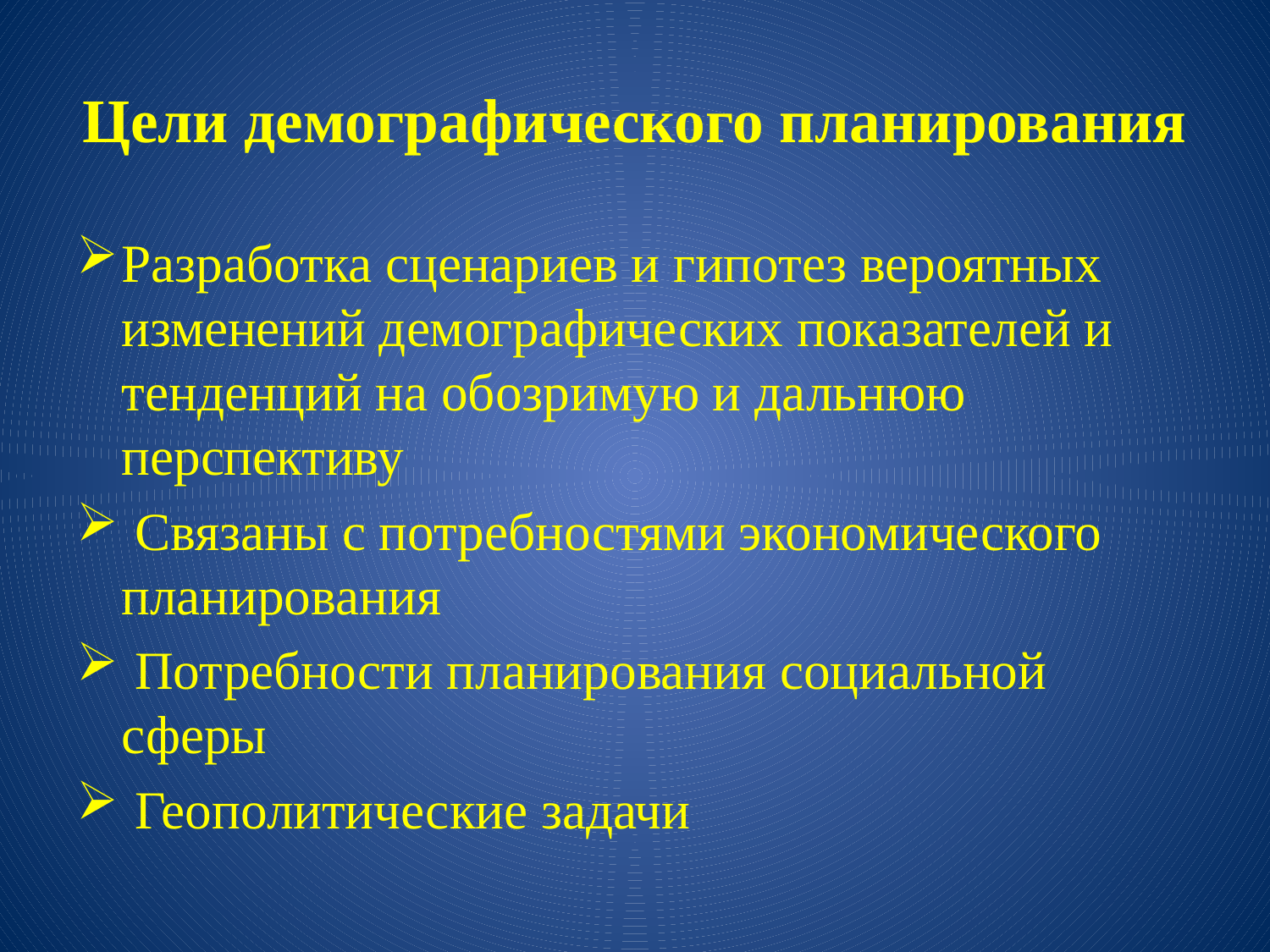

# Цели демографического планирования
Разработка сценариев и гипотез вероятных      изменений демографических показателей и тенденций на обозримую и дальнюю перспективу
 Связаны с потребностями экономического планирования
 Потребности планирования социальной сферы
 Геополитические задачи